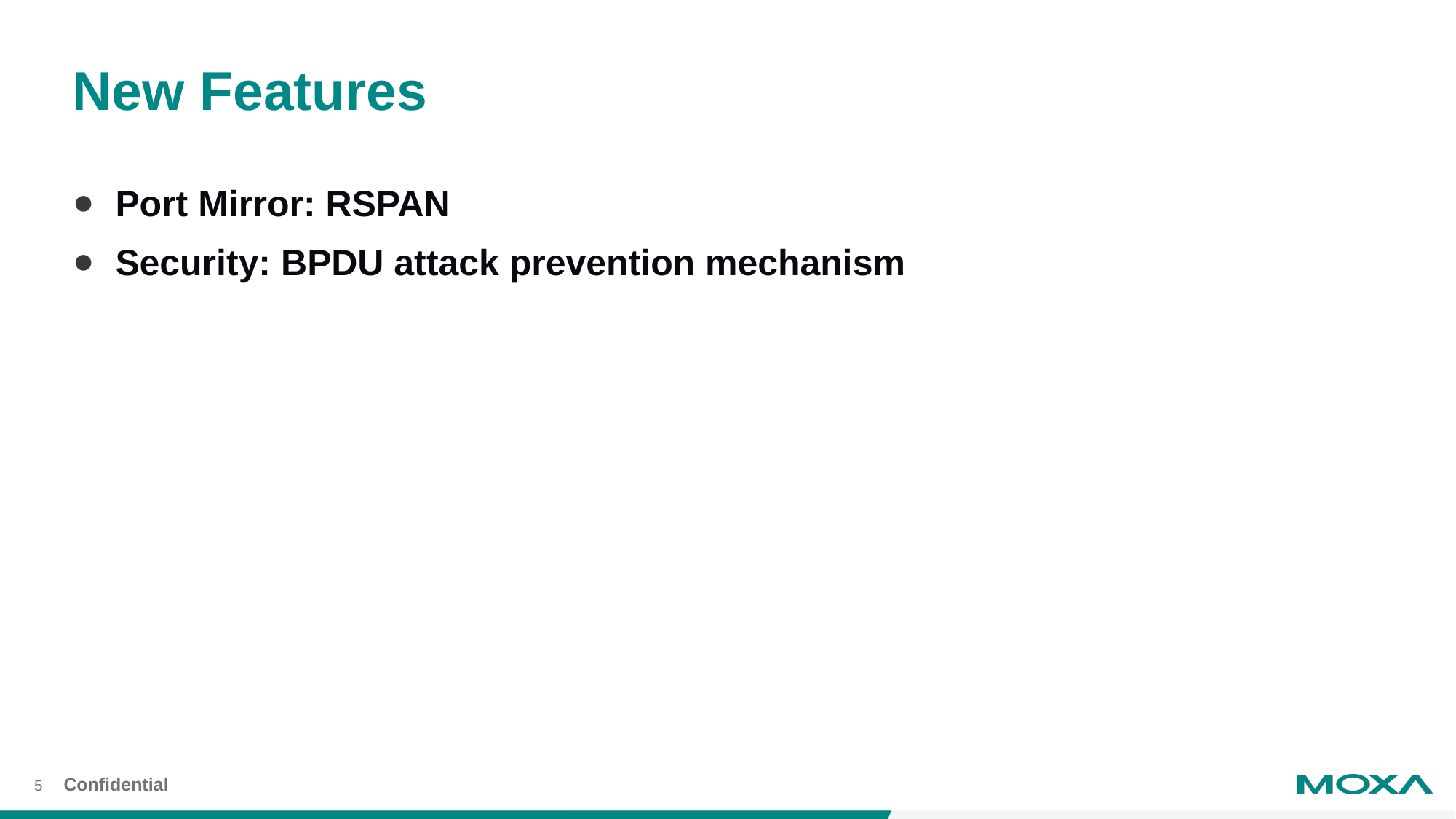

# New Features
Port Mirror: RSPAN
Security: BPDU attack prevention mechanism